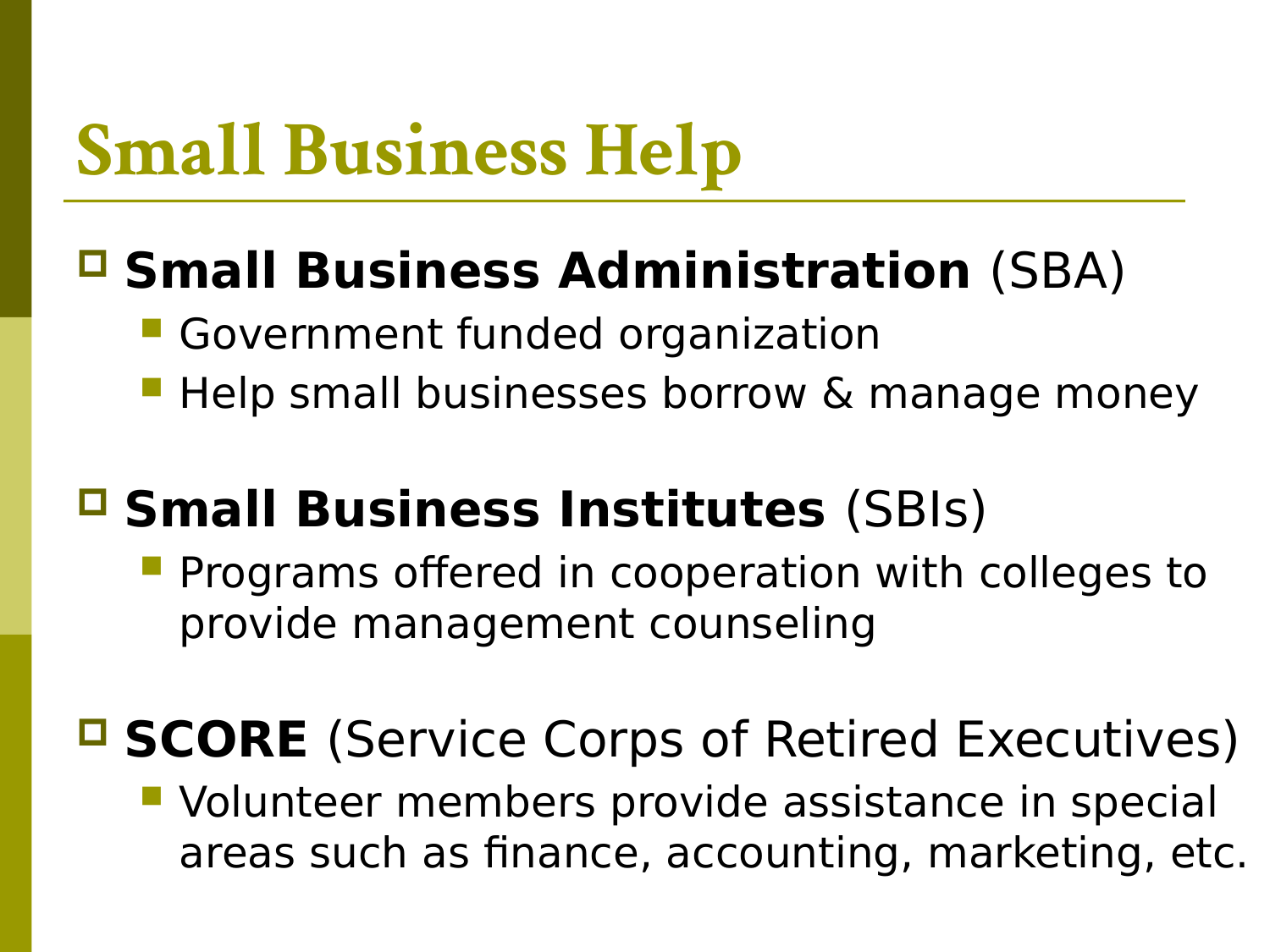

# Small Business Help
Small Business Administration (SBA)
Government funded organization
Help small businesses borrow & manage money
Small Business Institutes (SBIs)
Programs offered in cooperation with colleges to provide management counseling
SCORE (Service Corps of Retired Executives)
Volunteer members provide assistance in special areas such as finance, accounting, marketing, etc.